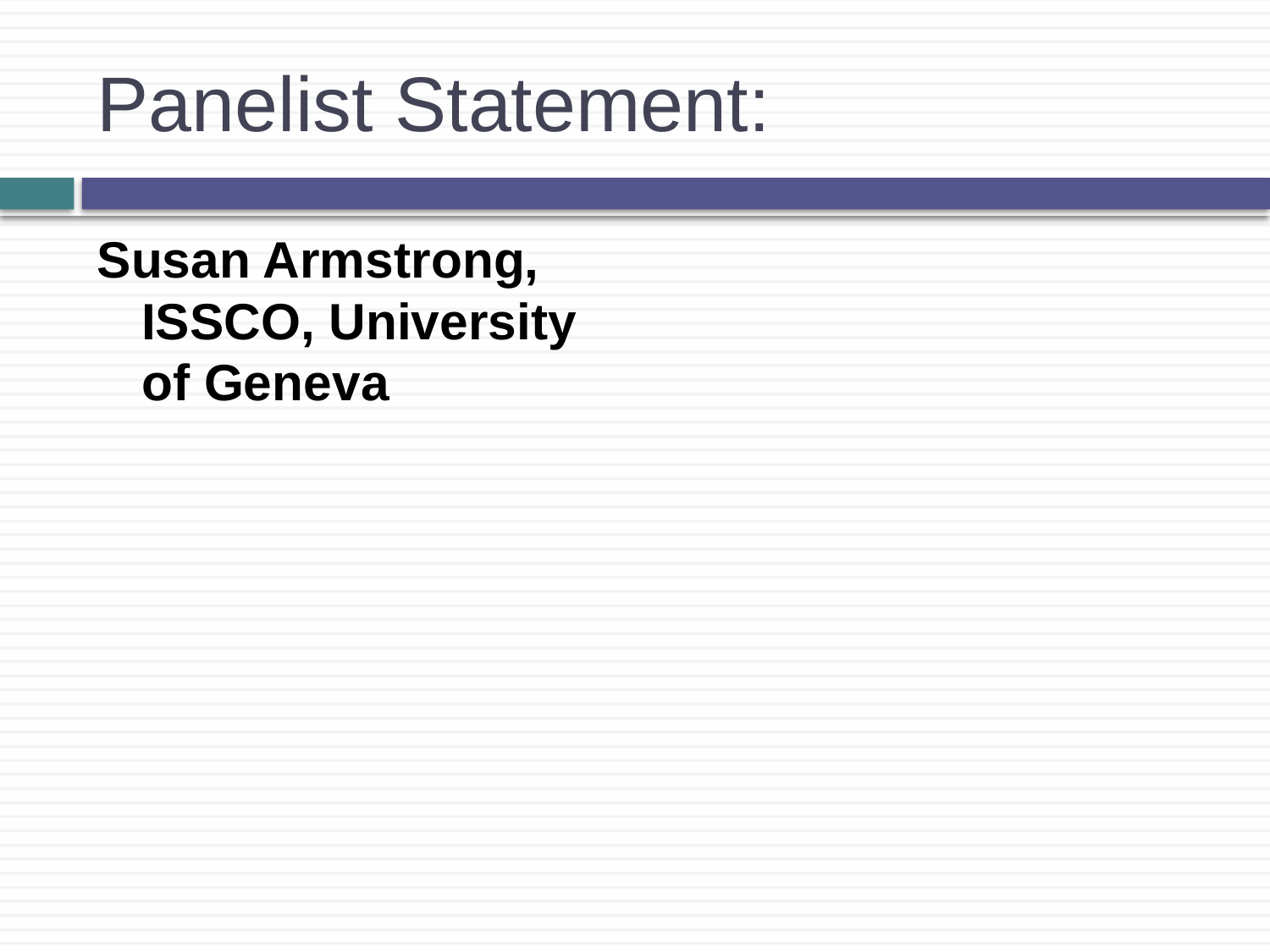

# Panelist Statement:
Susan Armstrong, ISSCO, University of Geneva